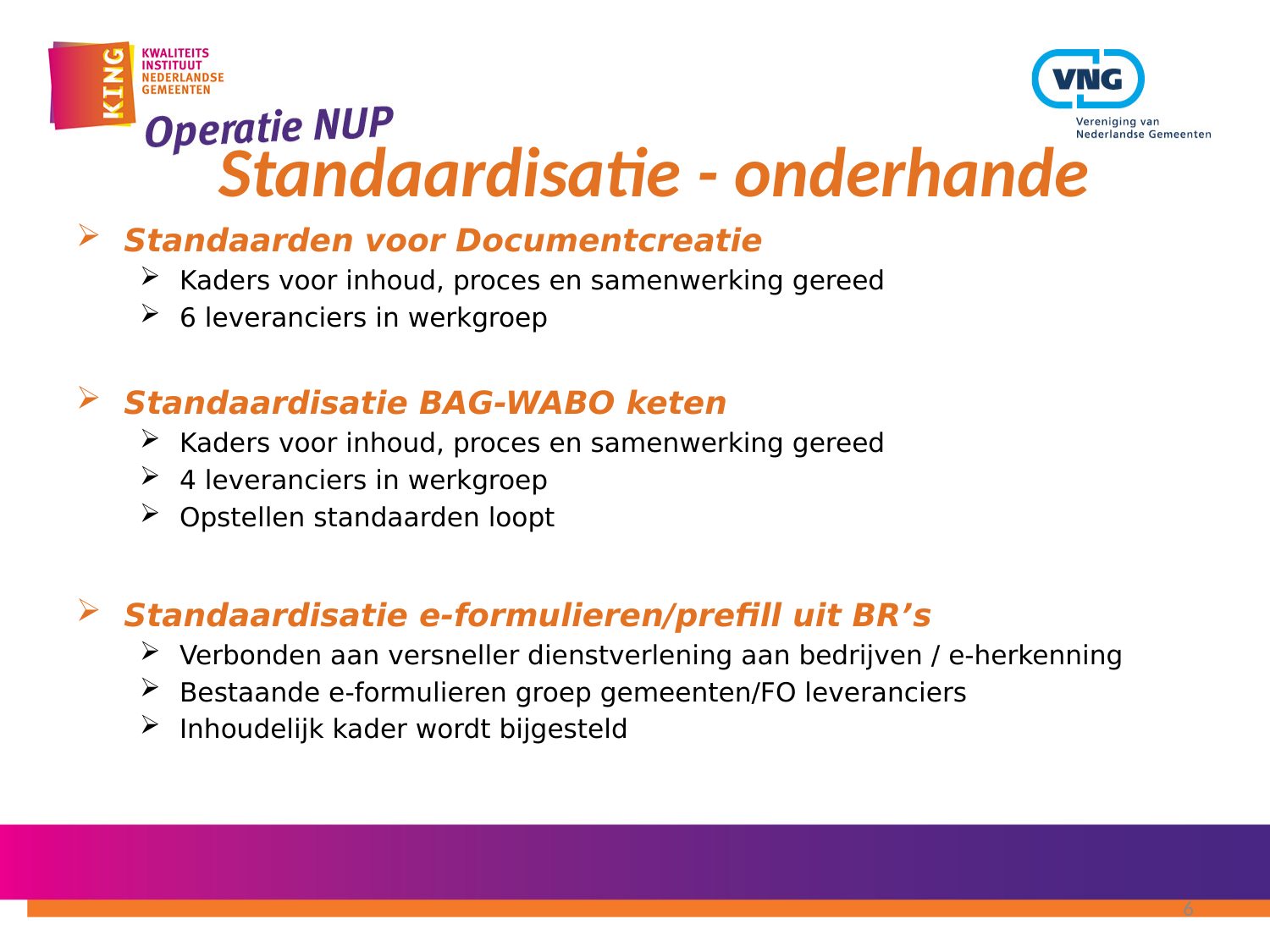

Standaardisatie - onderhande
Standaarden voor Documentcreatie
Kaders voor inhoud, proces en samenwerking gereed
6 leveranciers in werkgroep

Standaardisatie BAG-WABO keten
Kaders voor inhoud, proces en samenwerking gereed
4 leveranciers in werkgroep
Opstellen standaarden loopt

Standaardisatie e-formulieren/prefill uit BR’s
Verbonden aan versneller dienstverlening aan bedrijven / e-herkenning
Bestaande e-formulieren groep gemeenten/FO leveranciers
Inhoudelijk kader wordt bijgesteld

6